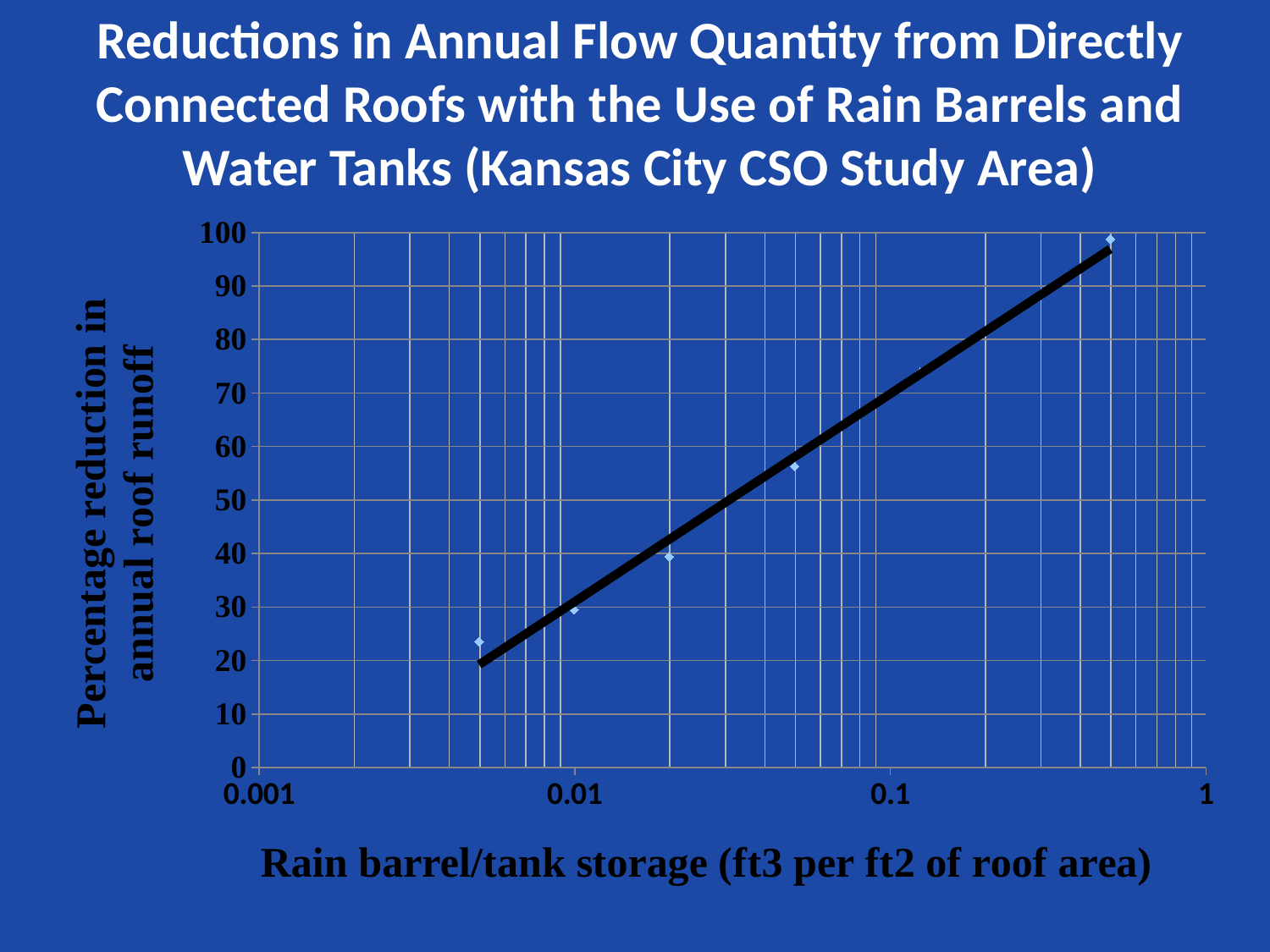

Reductions in Annual Flow Quantity from Directly Connected Roofs with the Use of Rain Barrels and Water Tanks (Kansas City CSO Study Area)

### Chart

| Category | % reduction in runoff |
|---|---|